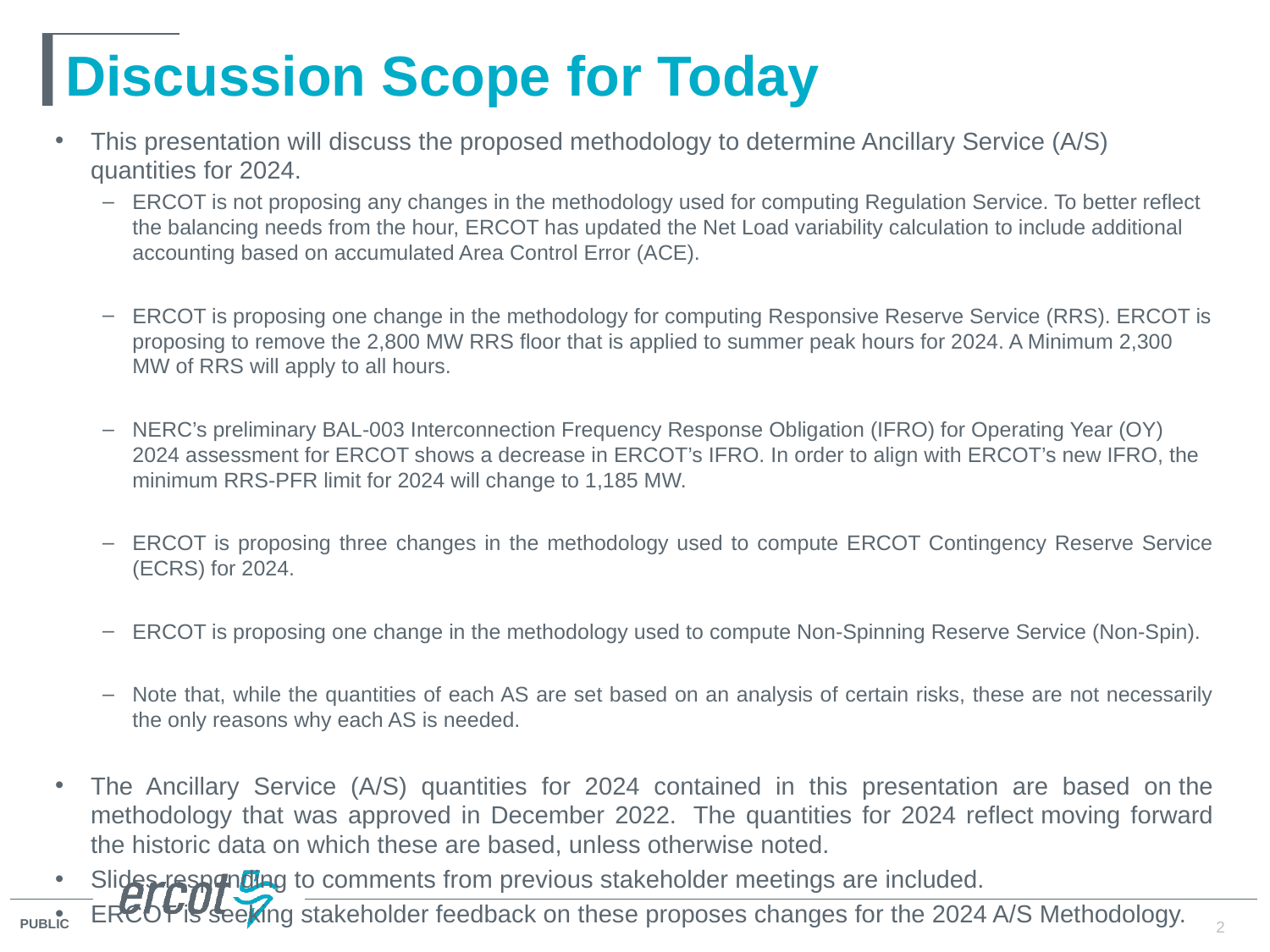

# Discussion Scope for Today
This presentation will discuss the proposed methodology to determine Ancillary Service (A/S) quantities for 2024.
ERCOT is not proposing any changes in the methodology used for computing Regulation Service. To better reflect the balancing needs from the hour, ERCOT has updated the Net Load variability calculation to include additional accounting based on accumulated Area Control Error (ACE).

ERCOT is proposing one change in the methodology for computing Responsive Reserve Service (RRS). ERCOT is proposing to remove the 2,800 MW RRS floor that is applied to summer peak hours for 2024. A Minimum 2,300 MW of RRS will apply to all hours.

NERC’s preliminary BAL-003 Interconnection Frequency Response Obligation (IFRO) for Operating Year (OY) 2024 assessment for ERCOT shows a decrease in ERCOT’s IFRO. In order to align with ERCOT’s new IFRO, the minimum RRS-PFR limit for 2024 will change to 1,185 MW.

ERCOT is proposing three changes in the methodology used to compute ERCOT Contingency Reserve Service (ECRS) for 2024.

ERCOT is proposing one change in the methodology used to compute Non-Spinning Reserve Service (Non-Spin).

Note that, while the quantities of each AS are set based on an analysis of certain risks, these are not necessarily the only reasons why each AS is needed.

The Ancillary Service (A/S) quantities for 2024 contained in this presentation are based on the methodology that was approved in December 2022.  The quantities for 2024 reflect moving forward the historic data on which these are based, unless otherwise noted.
Slides responding to comments from previous stakeholder meetings are included.
ERCOT is seeking stakeholder feedback on these proposes changes for the 2024 A/S Methodology.
2